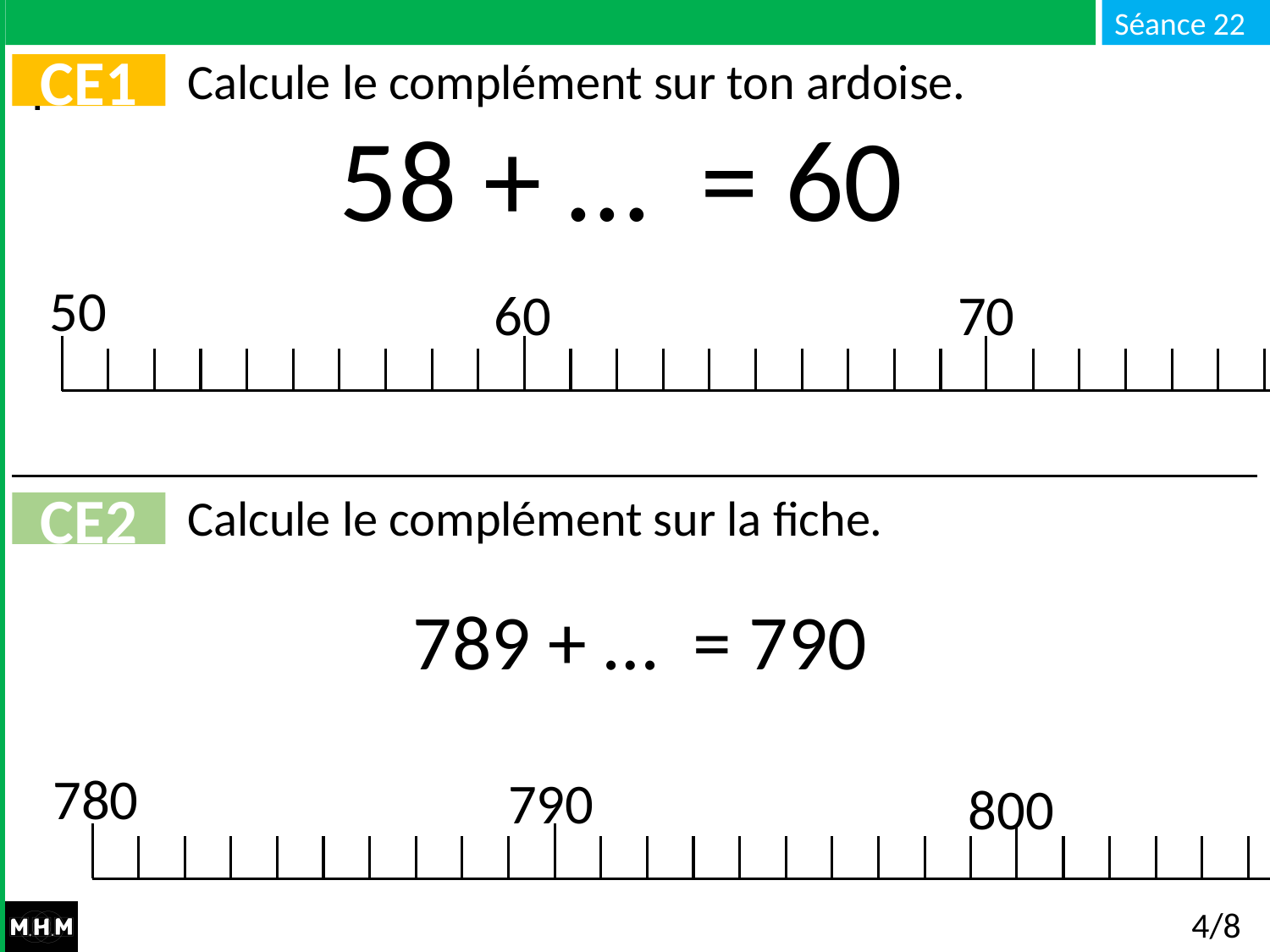

# Calcule le complément sur ton ardoise.
CE1
58 + …  = 60
50
70
60
Calcule le complément sur la fiche.
CE2
 789 + …  = 790
780
790
800
4/8